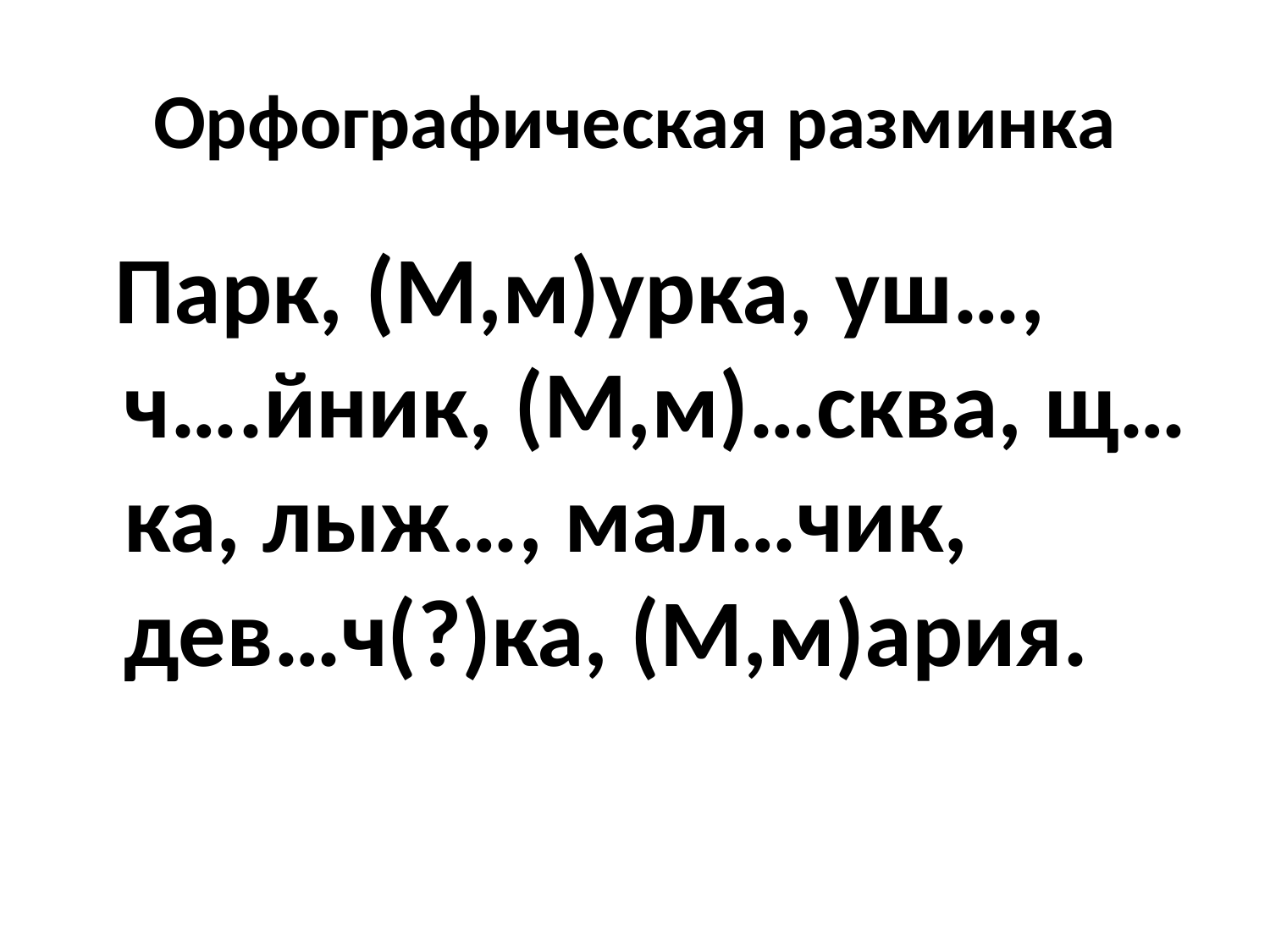

# Орфографическая разминка
   Парк, (М,м)урка, уш…, ч….йник, (М,м)…сква, щ…ка, лыж…, мал…чик, дев…ч(?)ка, (М,м)ария.